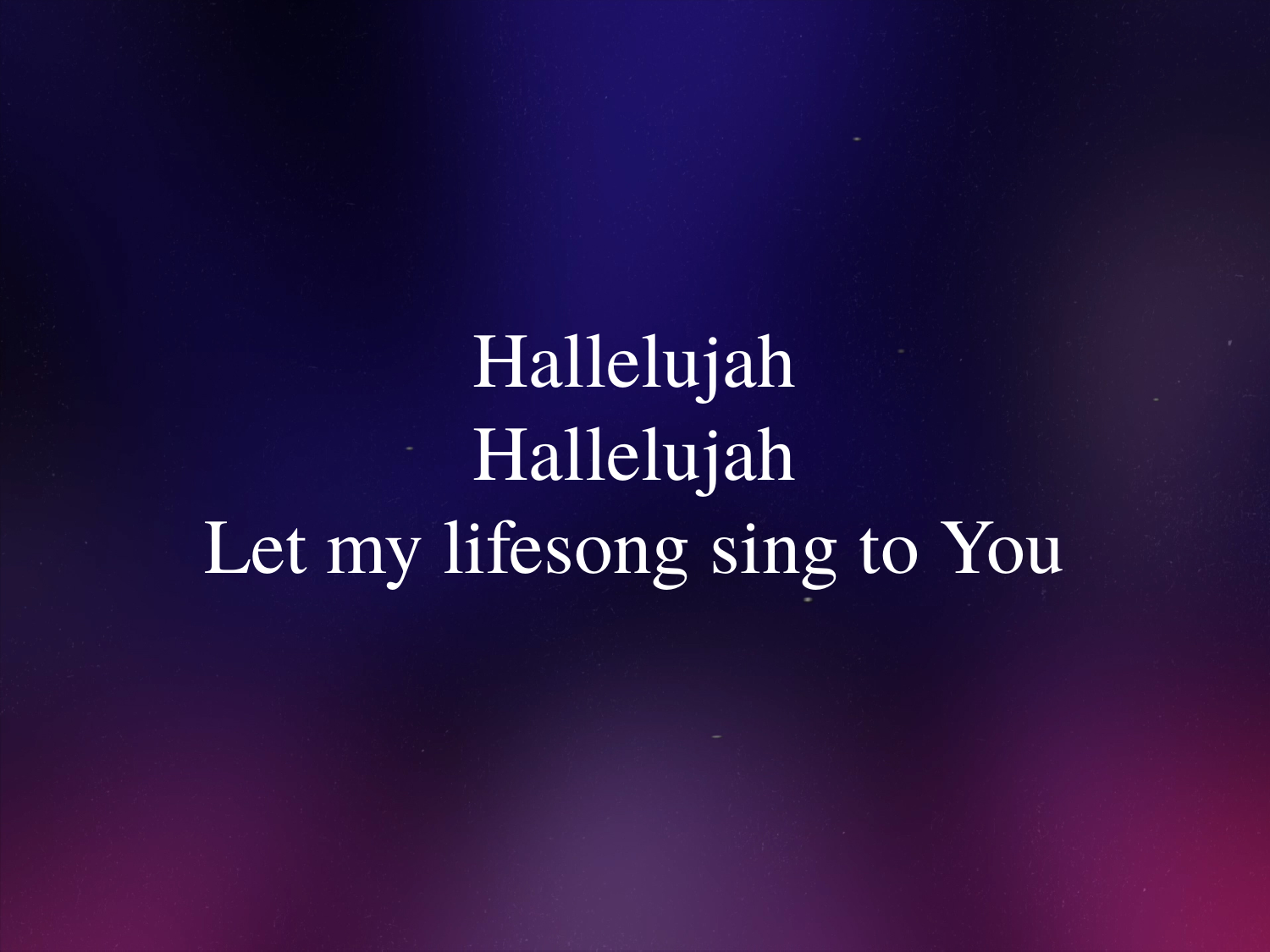

# Hallelujah Hallelujah Let my lifesong sing to You